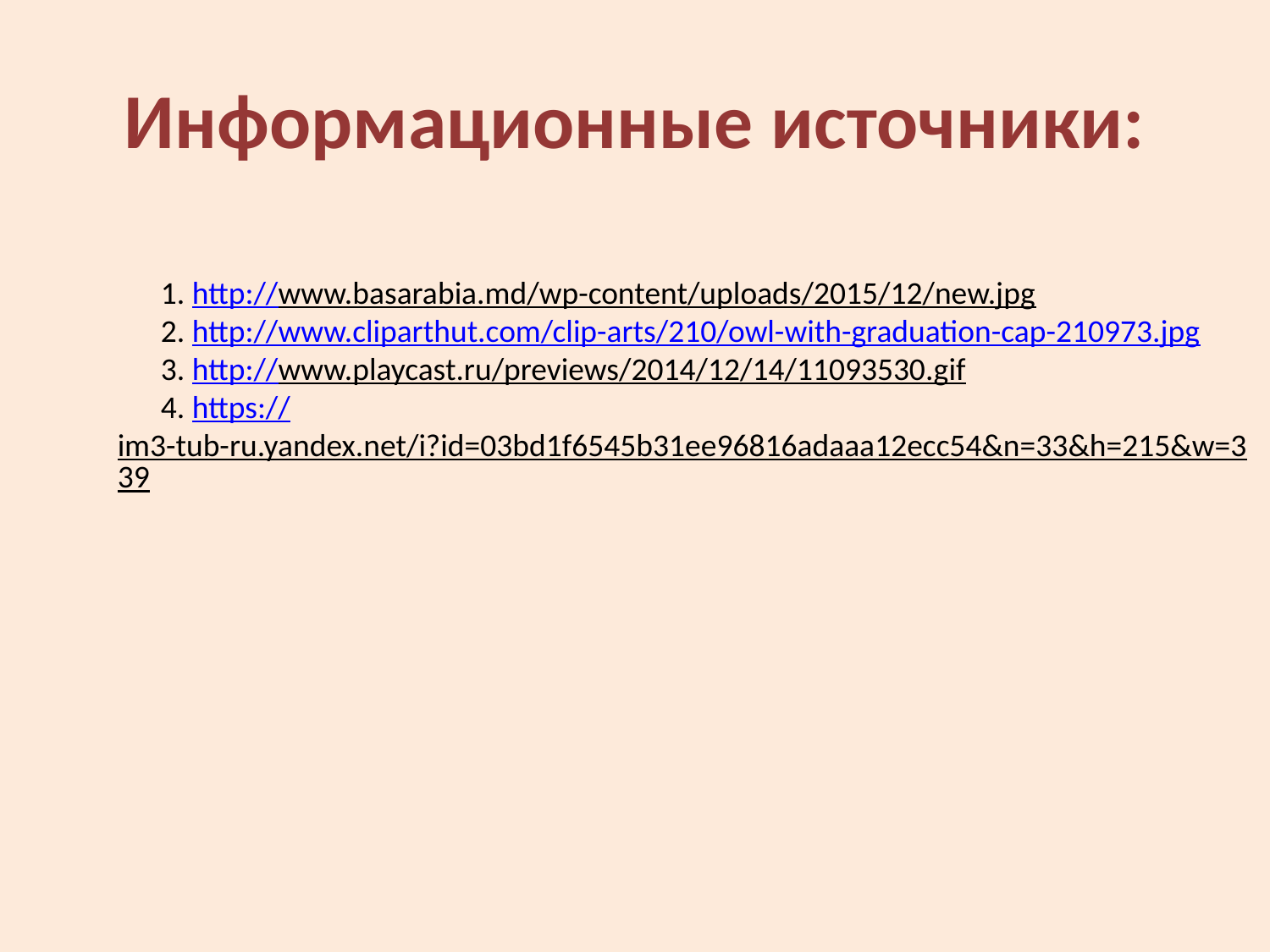

# Информационные источники:
      1. http://www.basarabia.md/wp-content/uploads/2015/12/new.jpg
      2. http://www.cliparthut.com/clip-arts/210/owl-with-graduation-cap-210973.jpg
      3. http://www.playcast.ru/previews/2014/12/14/11093530.gif
      4. https://im3-tub-ru.yandex.net/i?id=03bd1f6545b31ee96816adaaa12ecc54&n=33&h=215&w=339